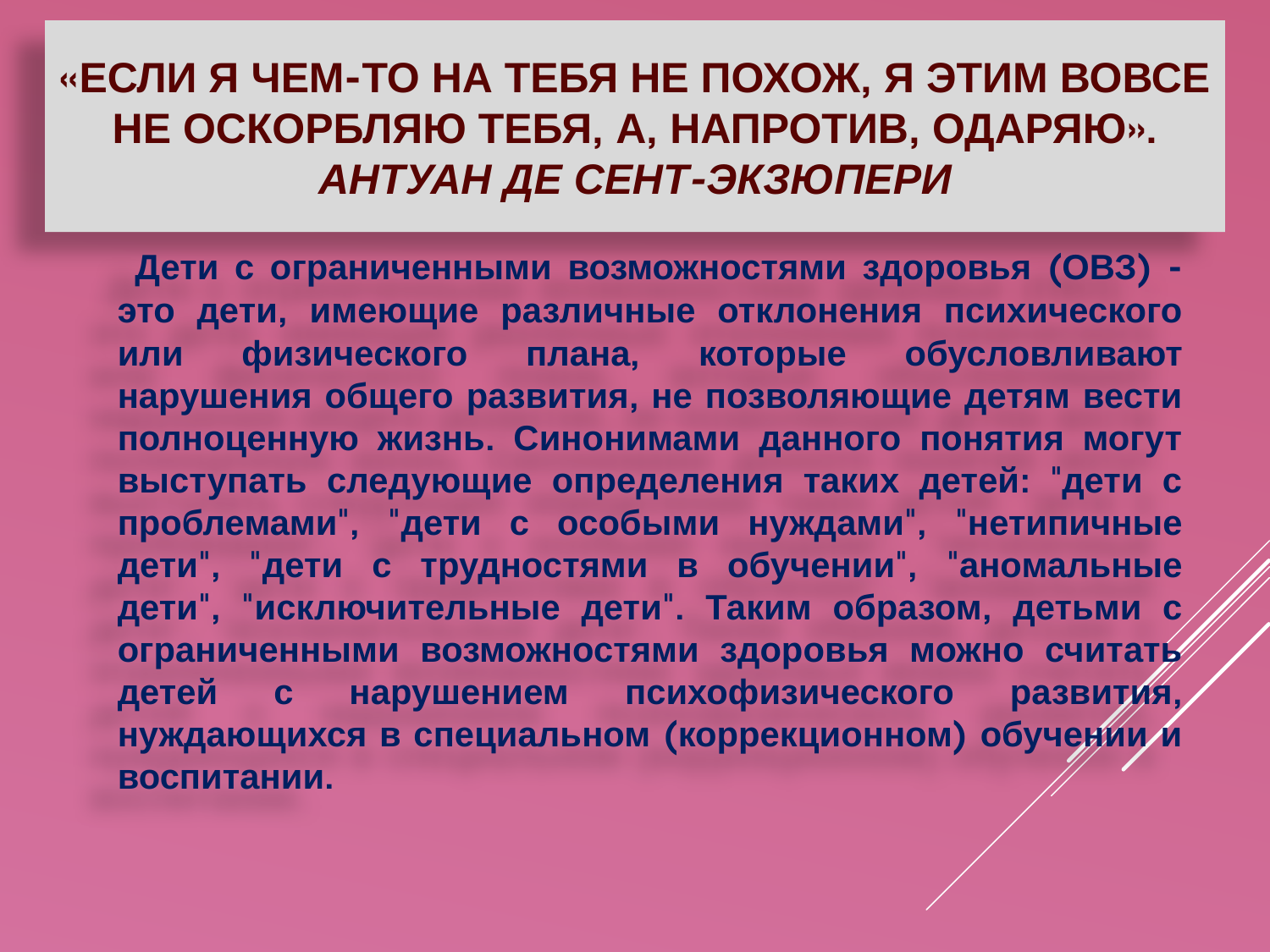

# «Если я чем-то на тебя не похож, я этим вовсе не оскорбляю тебя, а, напротив, одаряю». Антуан де Сент-Экзюпери
 Дети с ограниченными возможностями здоровья (ОВЗ) - это дети, имеющие различные отклонения психического или физического плана, которые обусловливают нарушения общего развития, не позволяющие детям вести полноценную жизнь. Синонимами данного понятия могут выступать следующие определения таких детей: "дети с проблемами", "дети с особыми нуждами", "нетипичные дети", "дети с трудностями в обучении", "аномальные дети", "исключительные дети". Таким образом, детьми с ограниченными возможностями здоровья можно считать детей с нарушением психофизического развития, нуждающихся в специальном (коррекционном) обучении и воспитании.